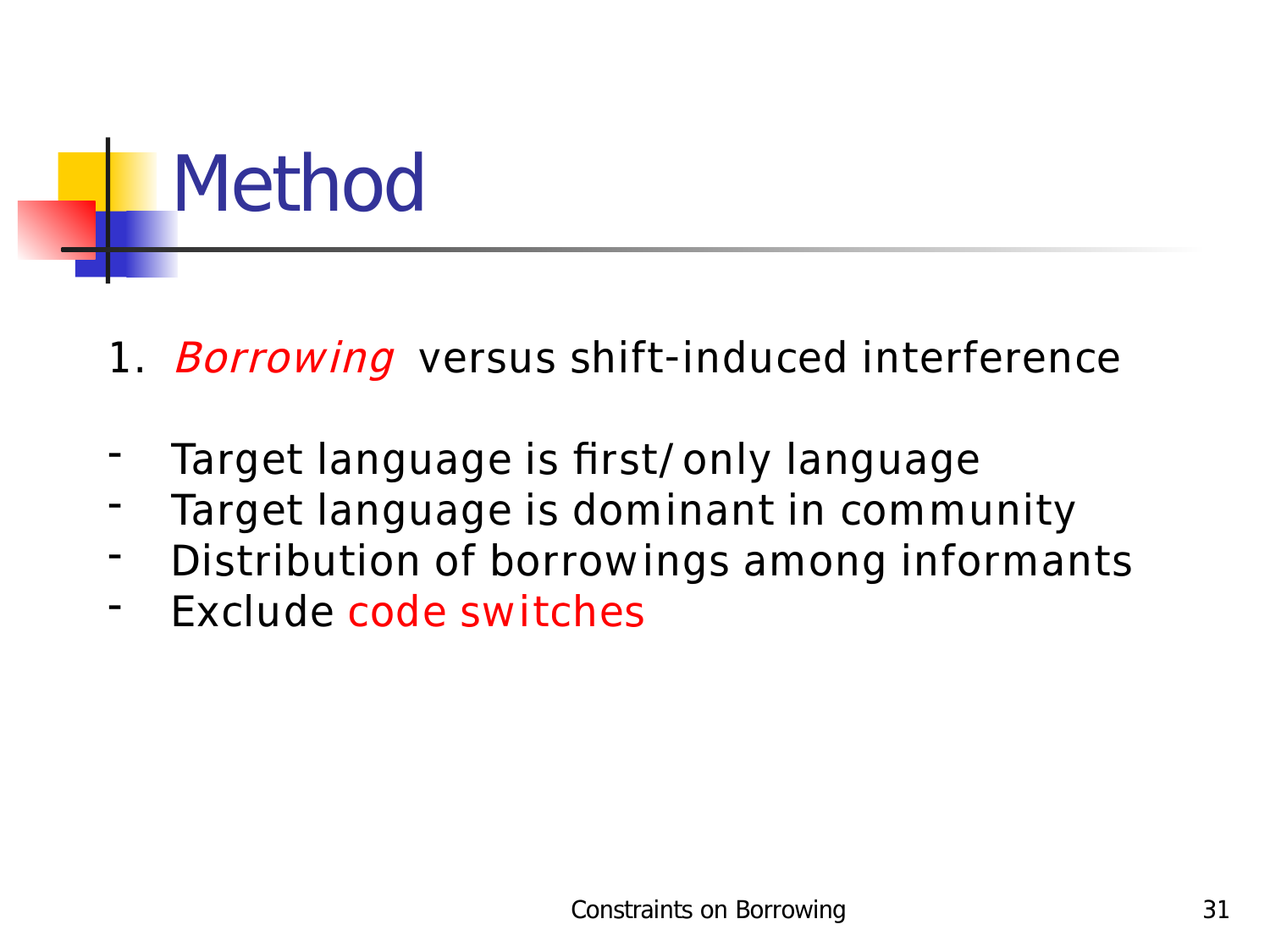

# Method
1.  Borrowing  versus shift-induced interference

Target language is first/only language
Target language is dominant in community
Distribution of borrowings among informants
Exclude code switches
Constraints on Borrowing
31